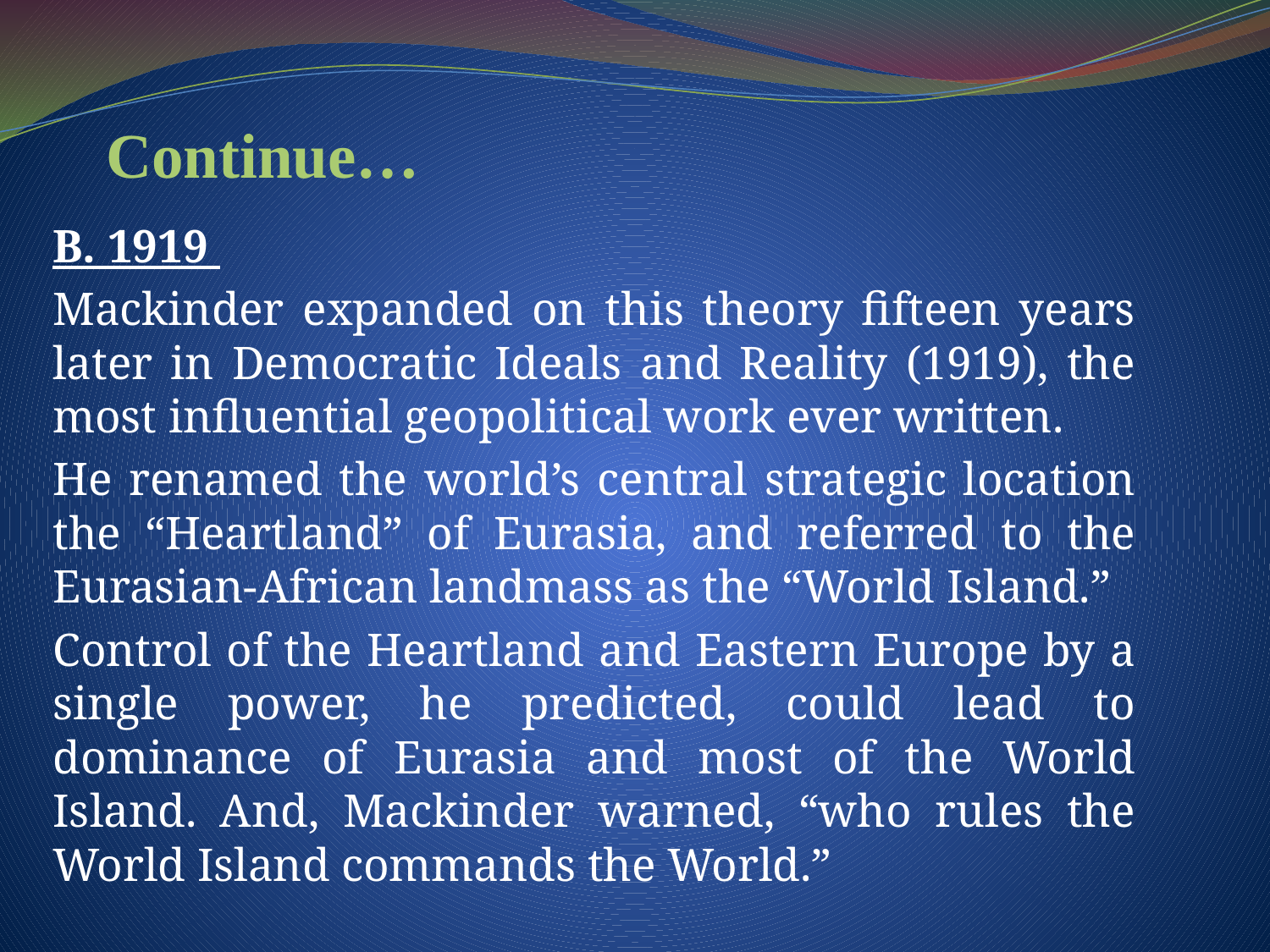

# Continue…
B. 1919
Mackinder expanded on this theory fifteen years later in Democratic Ideals and Reality (1919), the most influential geopolitical work ever written.
He renamed the world’s central strategic location the “Heartland” of Eurasia, and referred to the Eurasian-African landmass as the “World Island.”
Control of the Heartland and Eastern Europe by a single power, he predicted, could lead to dominance of Eurasia and most of the World Island. And, Mackinder warned, “who rules the World Island commands the World.”